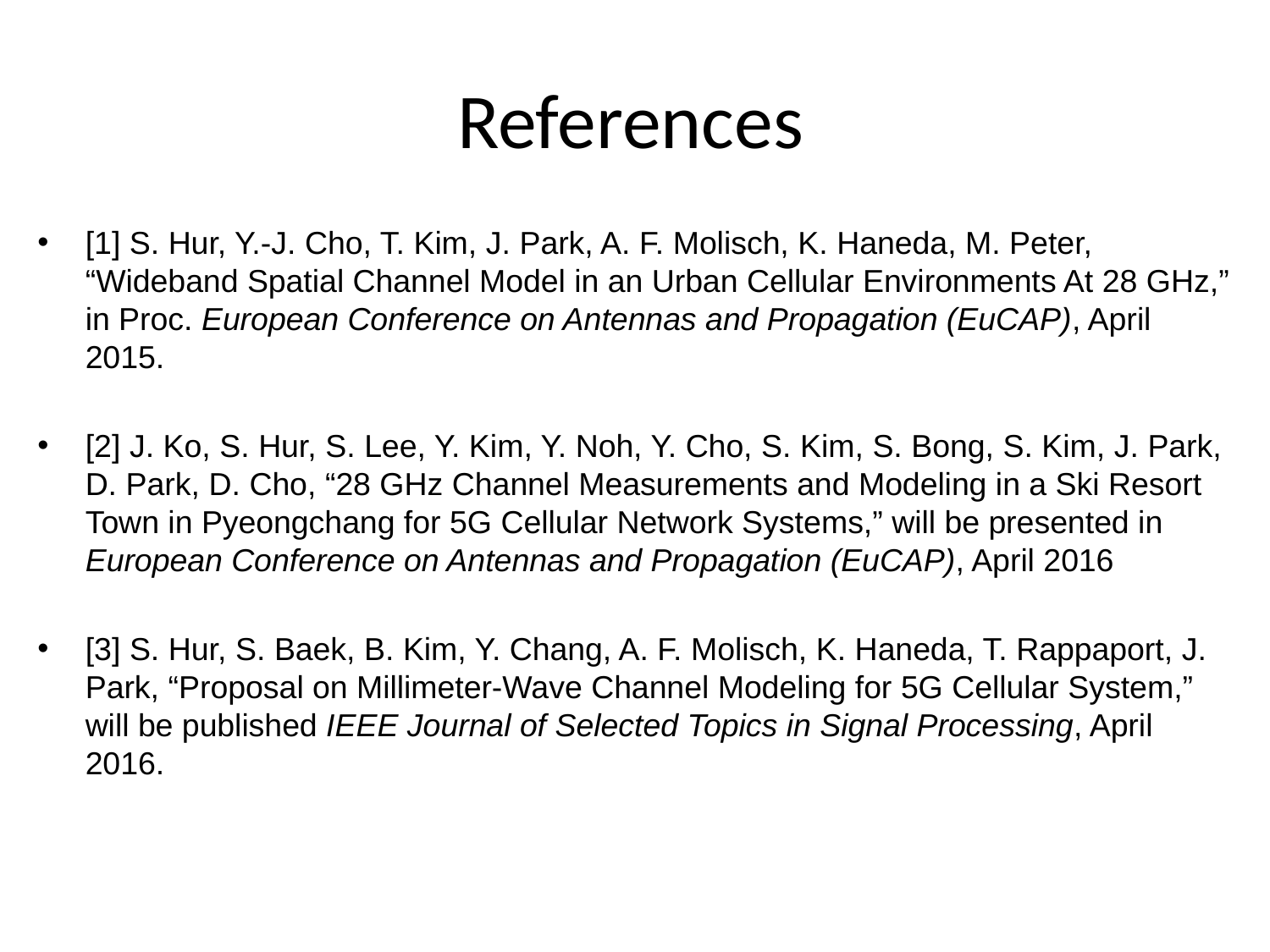

# References
[1] S. Hur, Y.-J. Cho, T. Kim, J. Park, A. F. Molisch, K. Haneda, M. Peter, “Wideband Spatial Channel Model in an Urban Cellular Environments At 28 GHz,” in Proc. European Conference on Antennas and Propagation (EuCAP), April 2015.

[2] J. Ko, S. Hur, S. Lee, Y. Kim, Y. Noh, Y. Cho, S. Kim, S. Bong, S. Kim, J. Park, D. Park, D. Cho, “28 GHz Channel Measurements and Modeling in a Ski Resort Town in Pyeongchang for 5G Cellular Network Systems,” will be presented in European Conference on Antennas and Propagation (EuCAP), April 2016

[3] S. Hur, S. Baek, B. Kim, Y. Chang, A. F. Molisch, K. Haneda, T. Rappaport, J. Park, “Proposal on Millimeter-Wave Channel Modeling for 5G Cellular System,” will be published IEEE Journal of Selected Topics in Signal Processing, April 2016.